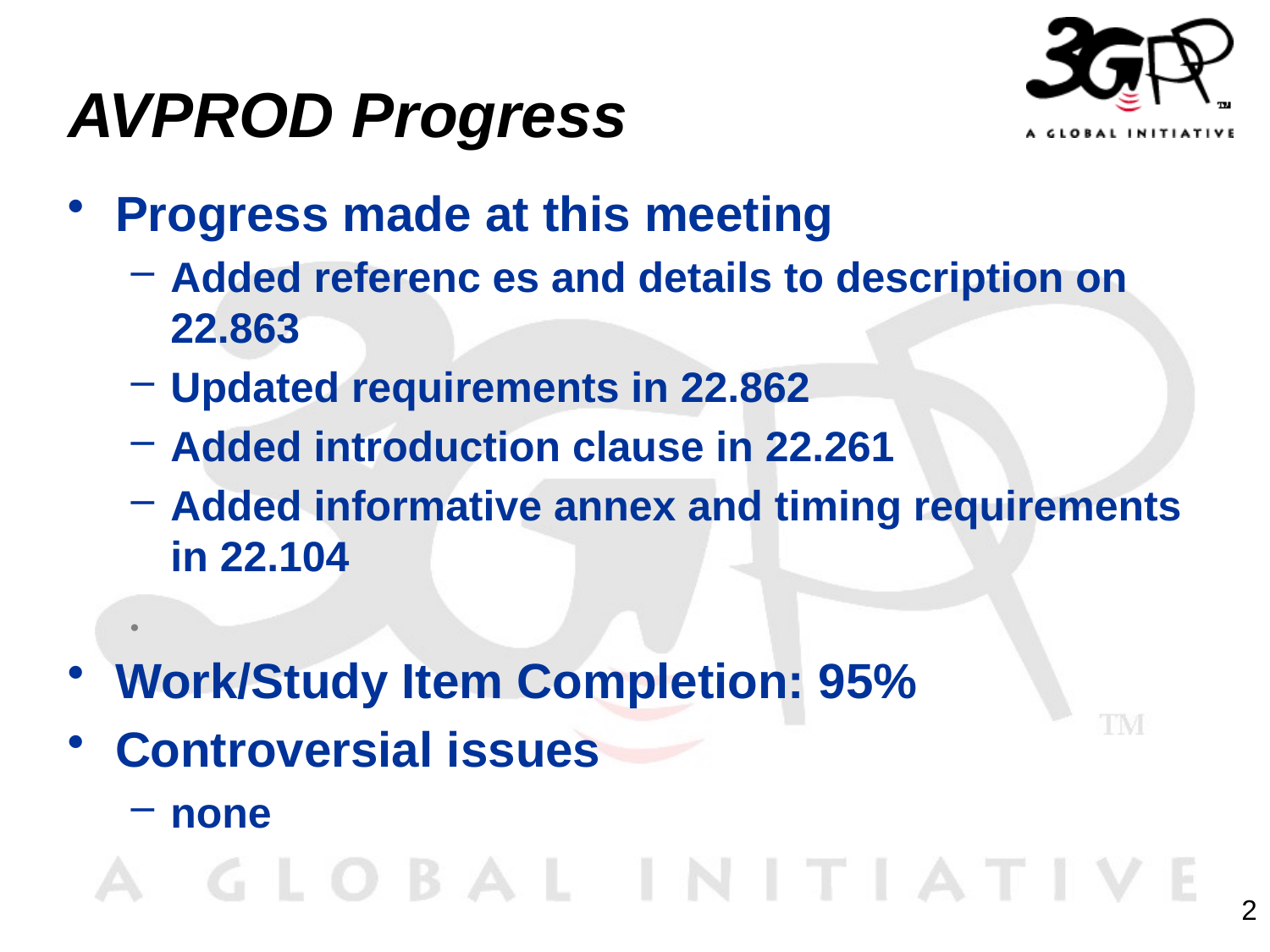

# AVPROD Progress
Progress made at this meeting
Added referenc es and details to description on 22.863
Updated requirements in 22.862
Added introduction clause in 22.261
Added informative annex and timing requirements in 22.104
.
Work/Study Item Completion: 95%
Controversial issues
none
2